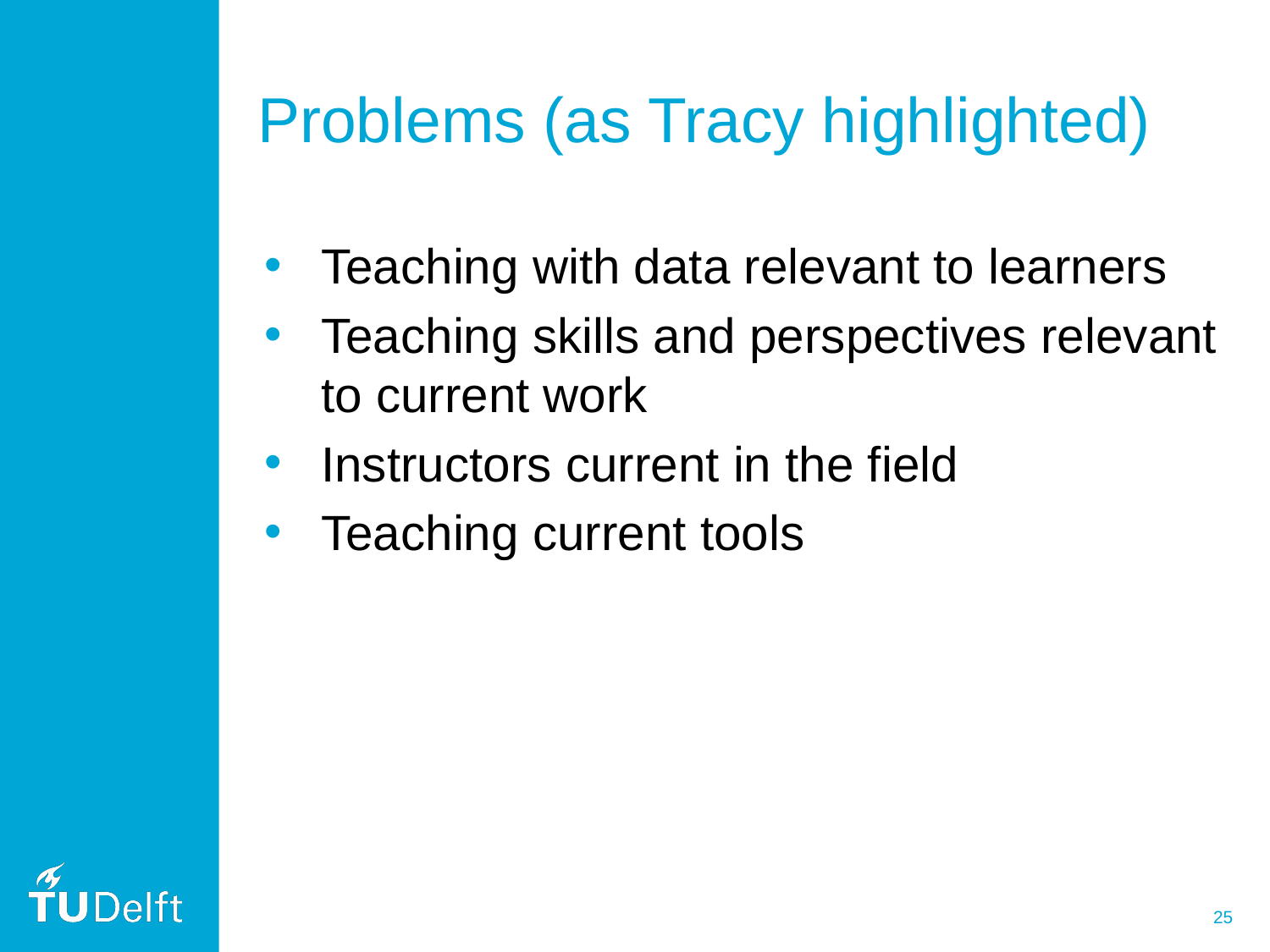

# Problems (as Tracy highlighted)
Teaching with data relevant to learners
Teaching skills and perspectives relevant to current work
Instructors current in the field
Teaching current tools